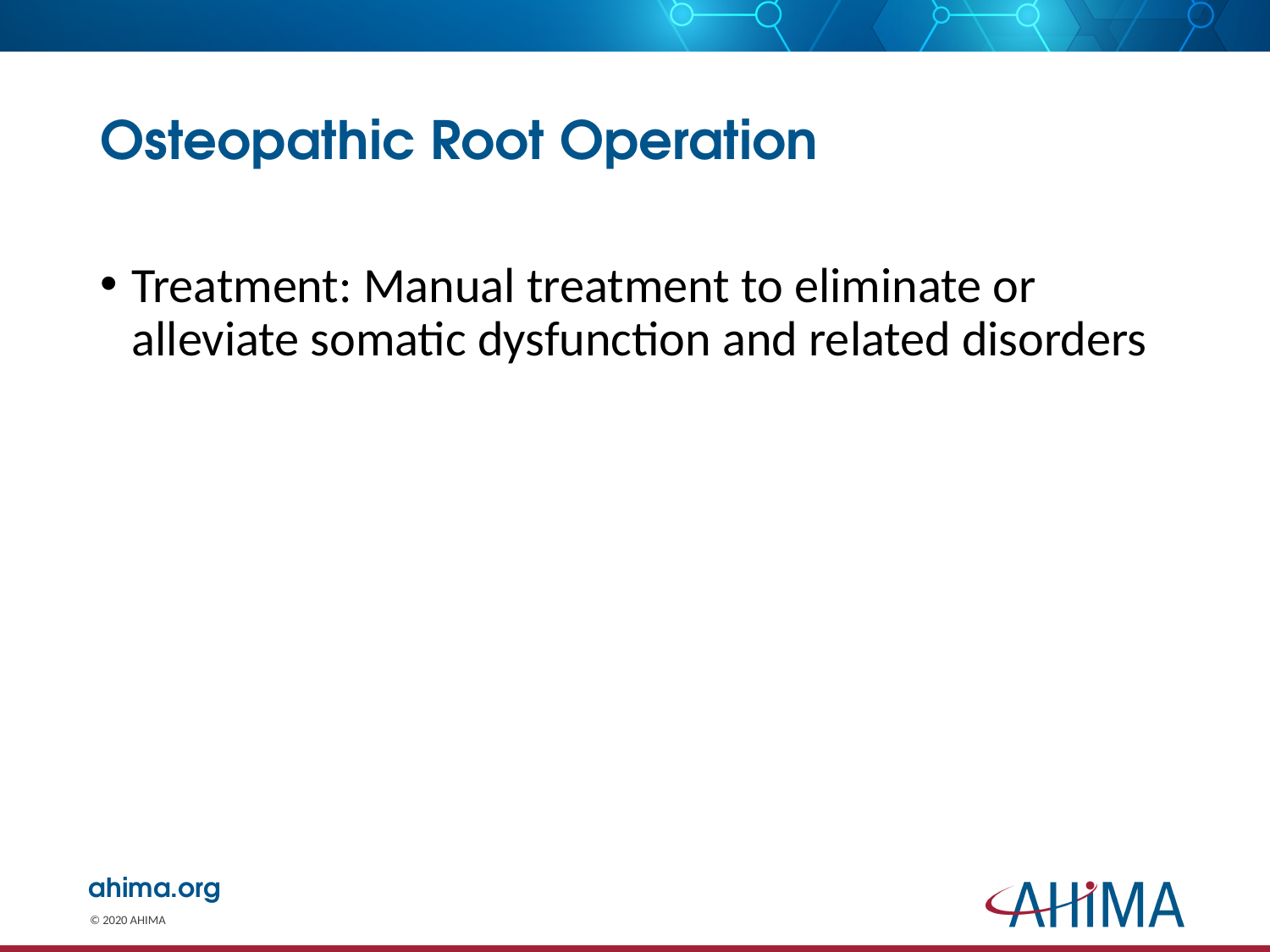

# Osteopathic Root Operation
Treatment: Manual treatment to eliminate or alleviate somatic dysfunction and related disorders